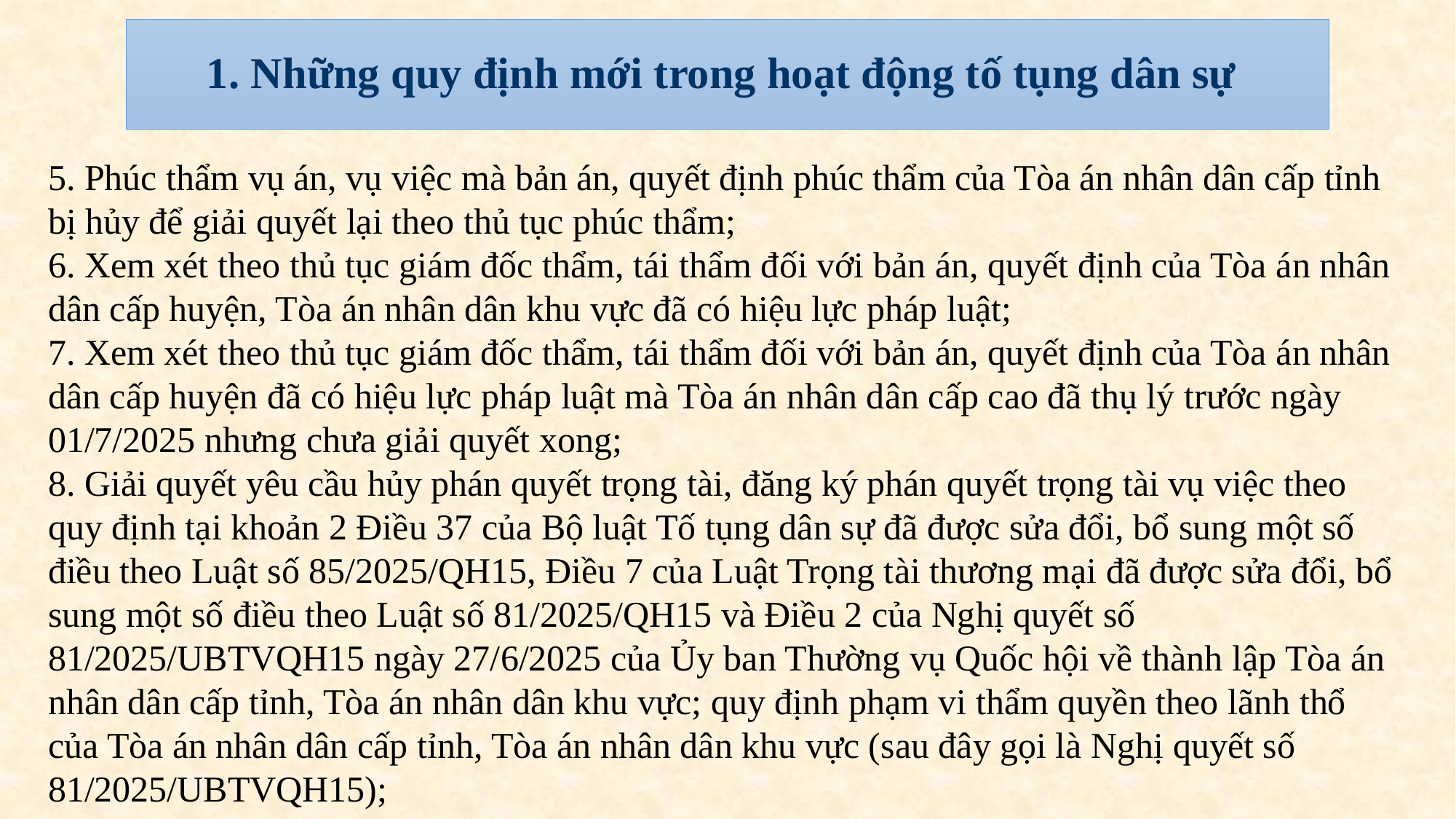

# 1. Những quy định mới trong hoạt động tố tụng dân sự
5. Phúc thẩm vụ án, vụ việc mà bản án, quyết định phúc thẩm của Tòa án nhân dân cấp tỉnh bị hủy để giải quyết lại theo thủ tục phúc thẩm;
6. Xem xét theo thủ tục giám đốc thẩm, tái thẩm đối với bản án, quyết định của Tòa án nhân dân cấp huyện, Tòa án nhân dân khu vực đã có hiệu lực pháp luật;
7. Xem xét theo thủ tục giám đốc thẩm, tái thẩm đối với bản án, quyết định của Tòa án nhân dân cấp huyện đã có hiệu lực pháp luật mà Tòa án nhân dân cấp cao đã thụ lý trước ngày 01/7/2025 nhưng chưa giải quyết xong;
8. Giải quyết yêu cầu hủy phán quyết trọng tài, đăng ký phán quyết trọng tài vụ việc theo quy định tại khoản 2 Điều 37 của Bộ luật Tố tụng dân sự đã được sửa đổi, bổ sung một số điều theo Luật số 85/2025/QH15, Điều 7 của Luật Trọng tài thương mại đã được sửa đổi, bổ sung một số điều theo Luật số 81/2025/QH15 và Điều 2 của Nghị quyết số 81/2025/UBTVQH15 ngày 27/6/2025 của Ủy ban Thường vụ Quốc hội về thành lập Tòa án nhân dân cấp tỉnh, Tòa án nhân dân khu vực; quy định phạm vi thẩm quyền theo lãnh thổ của Tòa án nhân dân cấp tỉnh, Tòa án nhân dân khu vực (sau đây gọi là Nghị quyết số 81/2025/UBTVQH15);